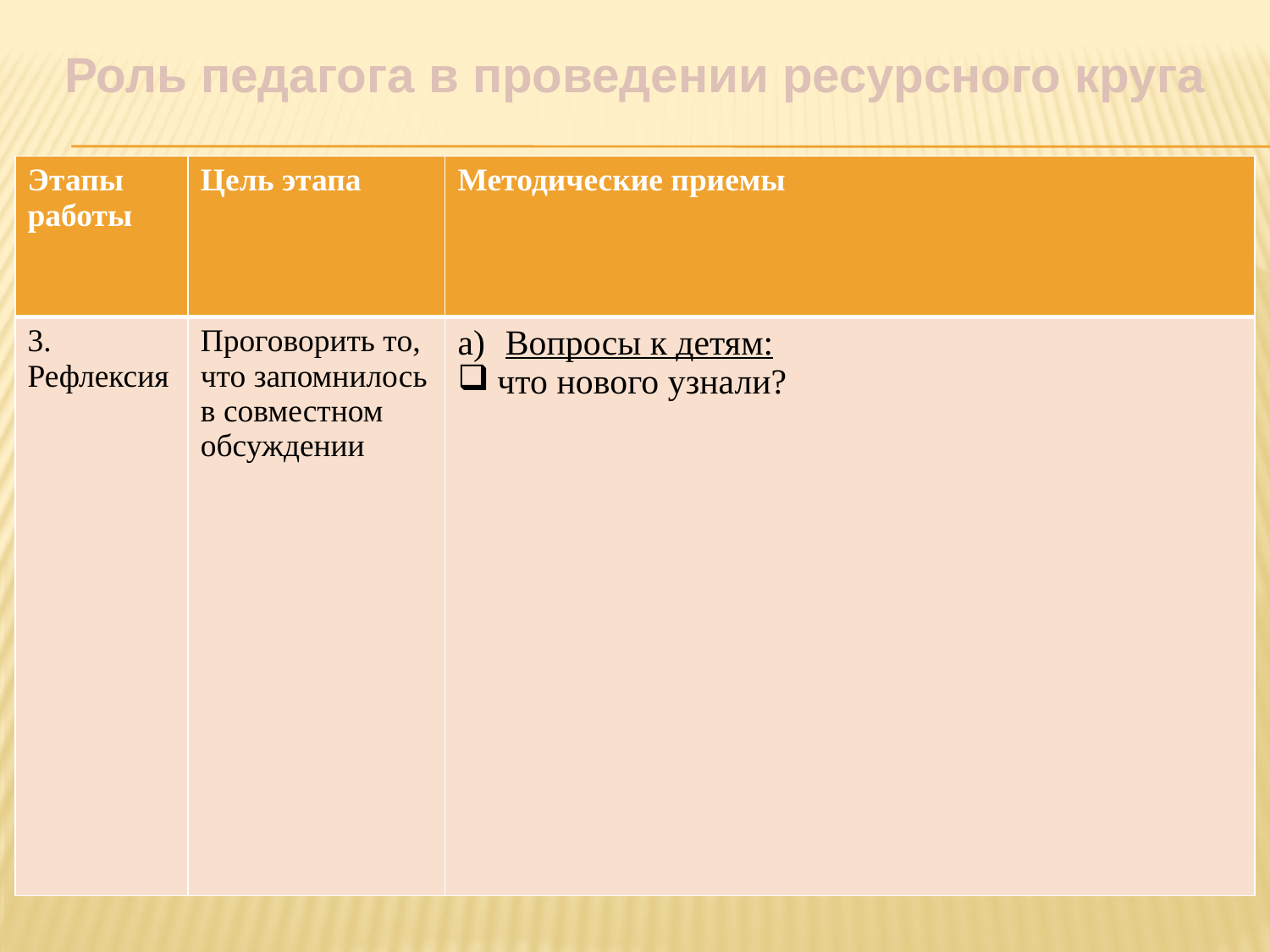

# Роль педагога в проведении ресурсного круга
| Этапы работы | Цель этапа | Методические приемы |
| --- | --- | --- |
| 3. Рефлексия | Проговорить то, что запомнилось в совместном обсуждении | Вопросы к детям: что нового узнали? |